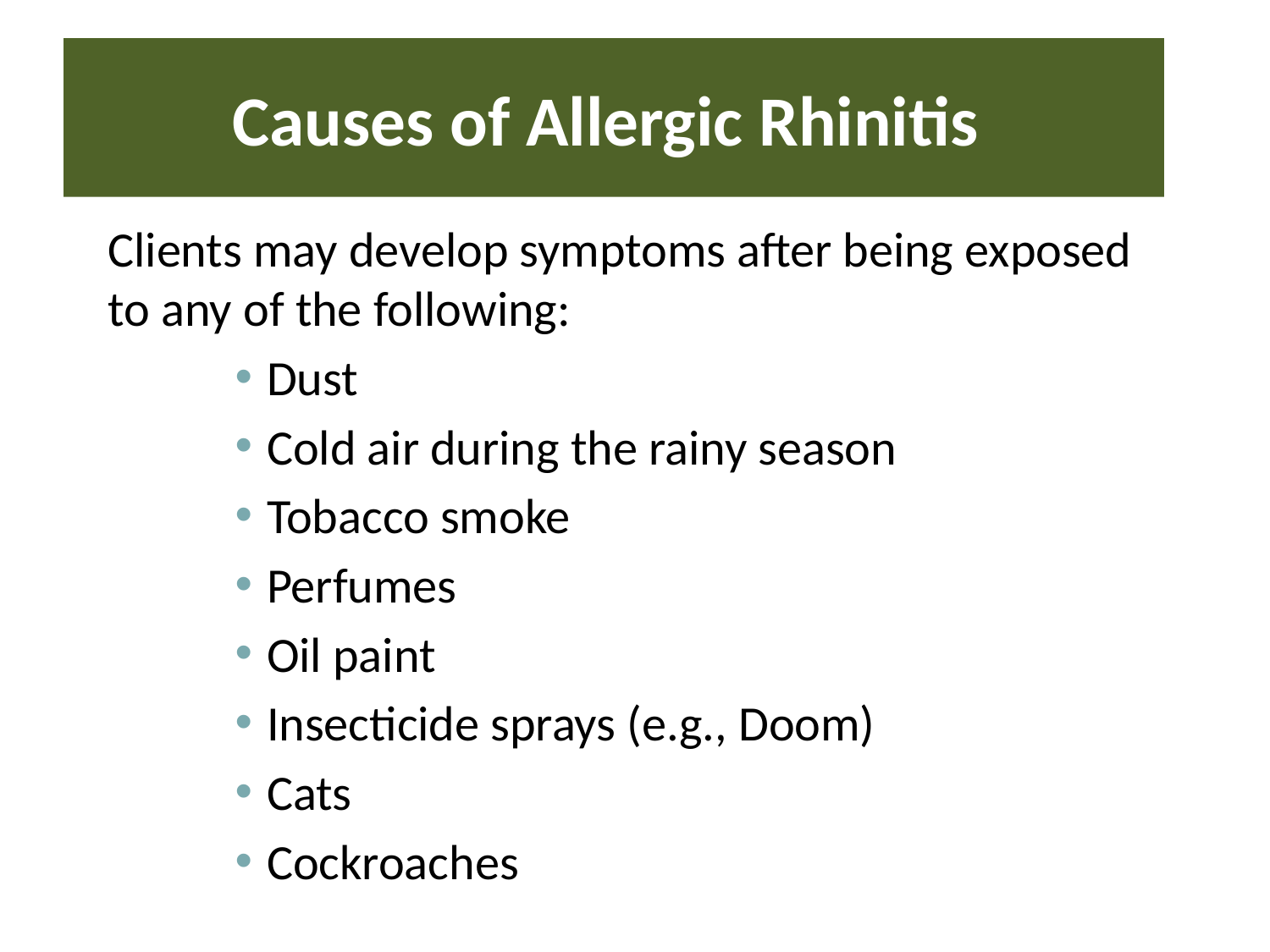

# Causes of Allergic Rhinitis
Clients may develop symptoms after being exposed to any of the following:
Dust
Cold air during the rainy season
Tobacco smoke
Perfumes
Oil paint
Insecticide sprays (e.g., Doom)
Cats
Cockroaches